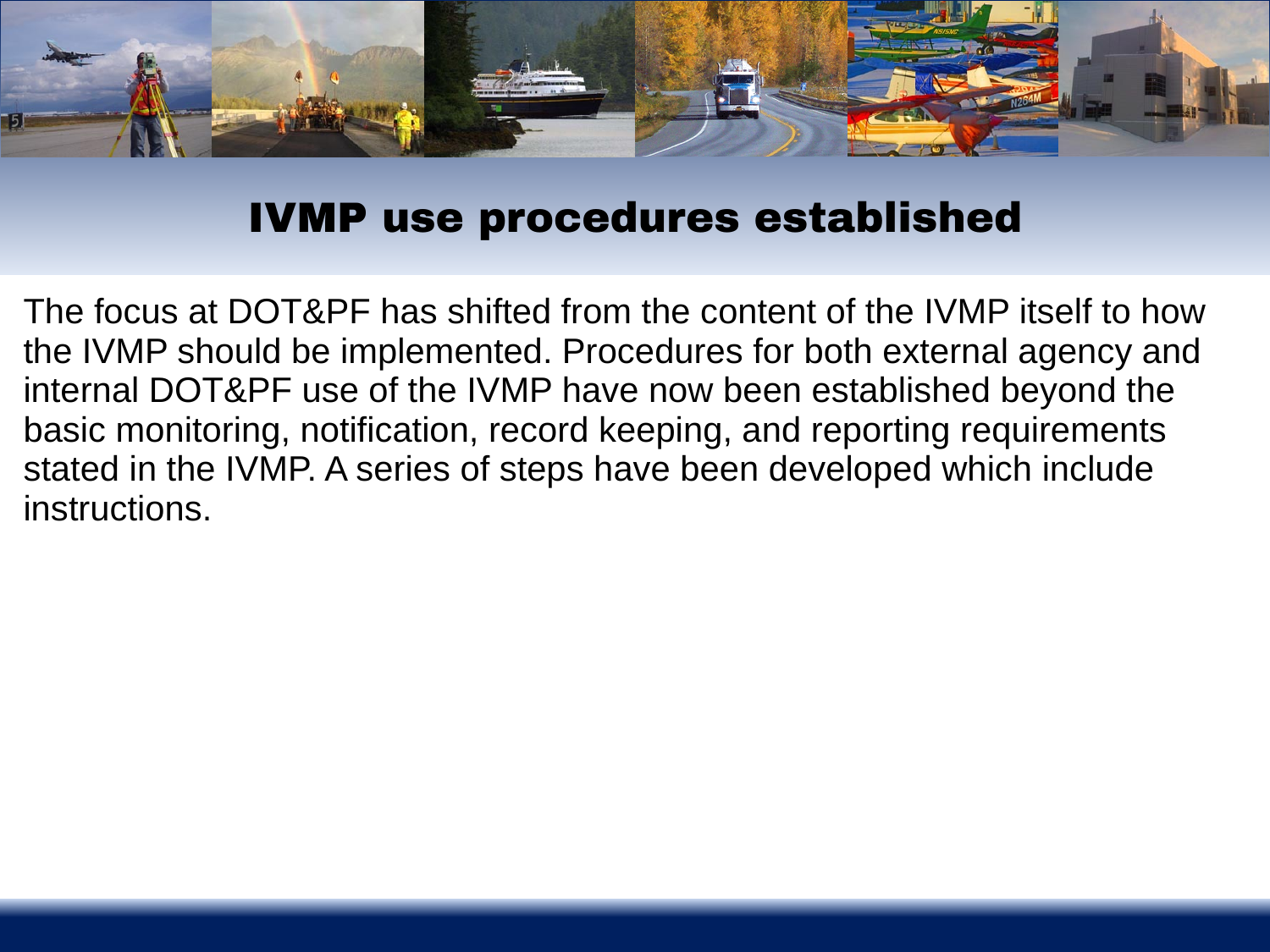

# IVMP use procedures established
The focus at DOT&PF has shifted from the content of the IVMP itself to how the IVMP should be implemented. Procedures for both external agency and internal DOT&PF use of the IVMP have now been established beyond the basic monitoring, notification, record keeping, and reporting requirements stated in the IVMP. A series of steps have been developed which include instructions.